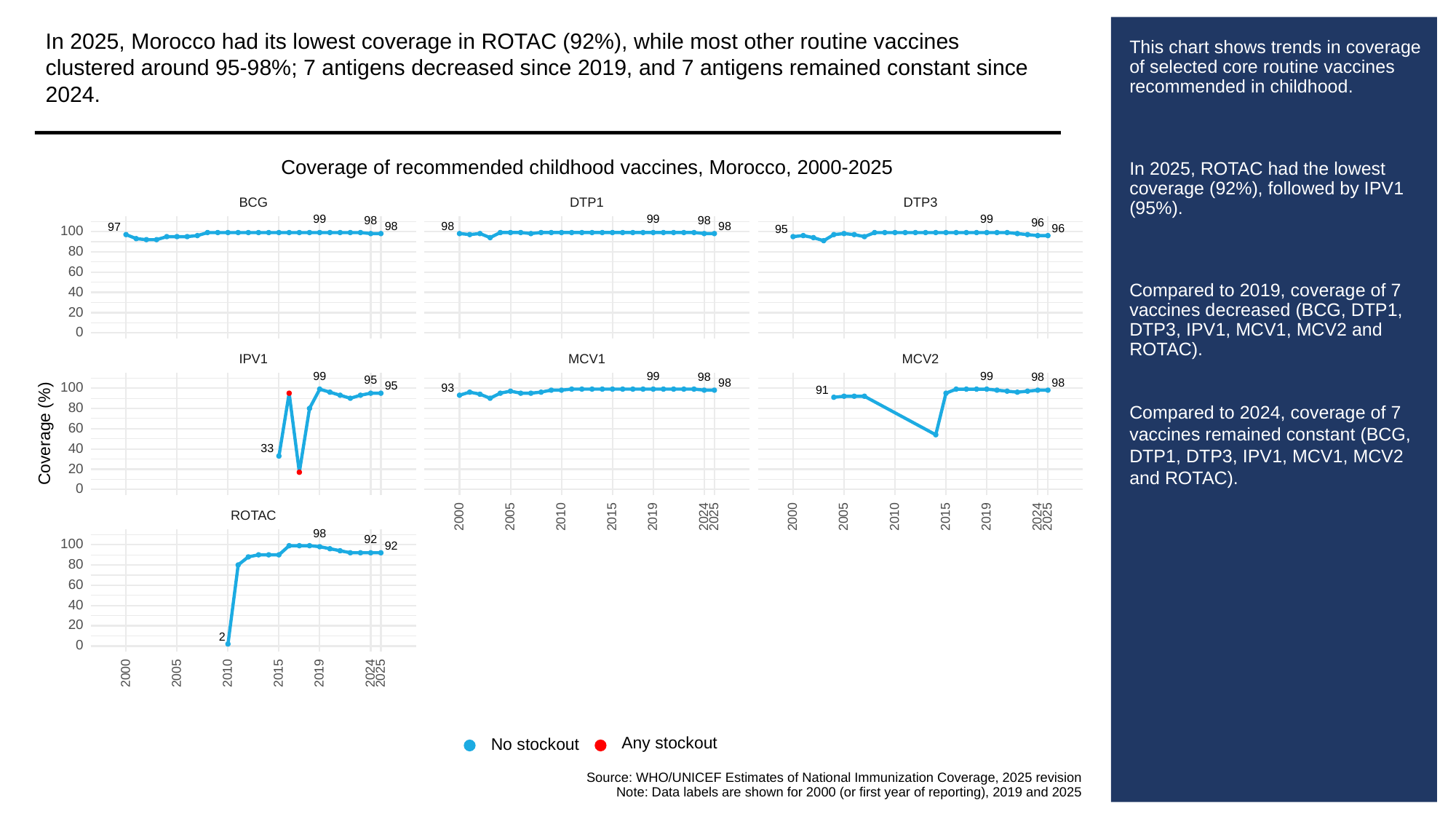

In 2025, Morocco had its lowest coverage in ROTAC (92%), while most other routine vaccines clustered around 95-98%; 7 antigens decreased since 2019, and 7 antigens remained constant since 2024.
# This chart shows trends in coverage of selected core routine vaccines recommended in childhood.

In 2025, ROTAC had the lowest coverage (92%), followed by IPV1 (95%).

Compared to 2019, coverage of 7 vaccines decreased (BCG, DTP1, DTP3, IPV1, MCV1, MCV2 and ROTAC).

Compared to 2024, coverage of 7 vaccines remained constant (BCG, DTP1, DTP3, IPV1, MCV1, MCV2 and ROTAC).

Coverage of recommended childhood vaccines, Morocco, 2000-2025
BCG
DTP3
DTP1
99
99
99

98
98
96

98
98
98
97
96
95
100

80

60

40

20

0

MCV1
MCV2
IPV1
99
99
99

98
98
95

98
98
95
100
93
91

80

60
Coverage (%)

40
33

20

0

ROTAC
2000
2005
2010
2015
2019
2024
2025
2000
2005
2010
2015
2019
2024
2025

98

92
100
92

80

60

40

20

2

0

2000
2005
2010
2015
2019
2024
2025
Any stockout
No stockout

Source: WHO/UNICEF Estimates of National Immunization Coverage, 2025 revision
Note: Data labels are shown for 2000 (or first year of reporting), 2019 and 2025